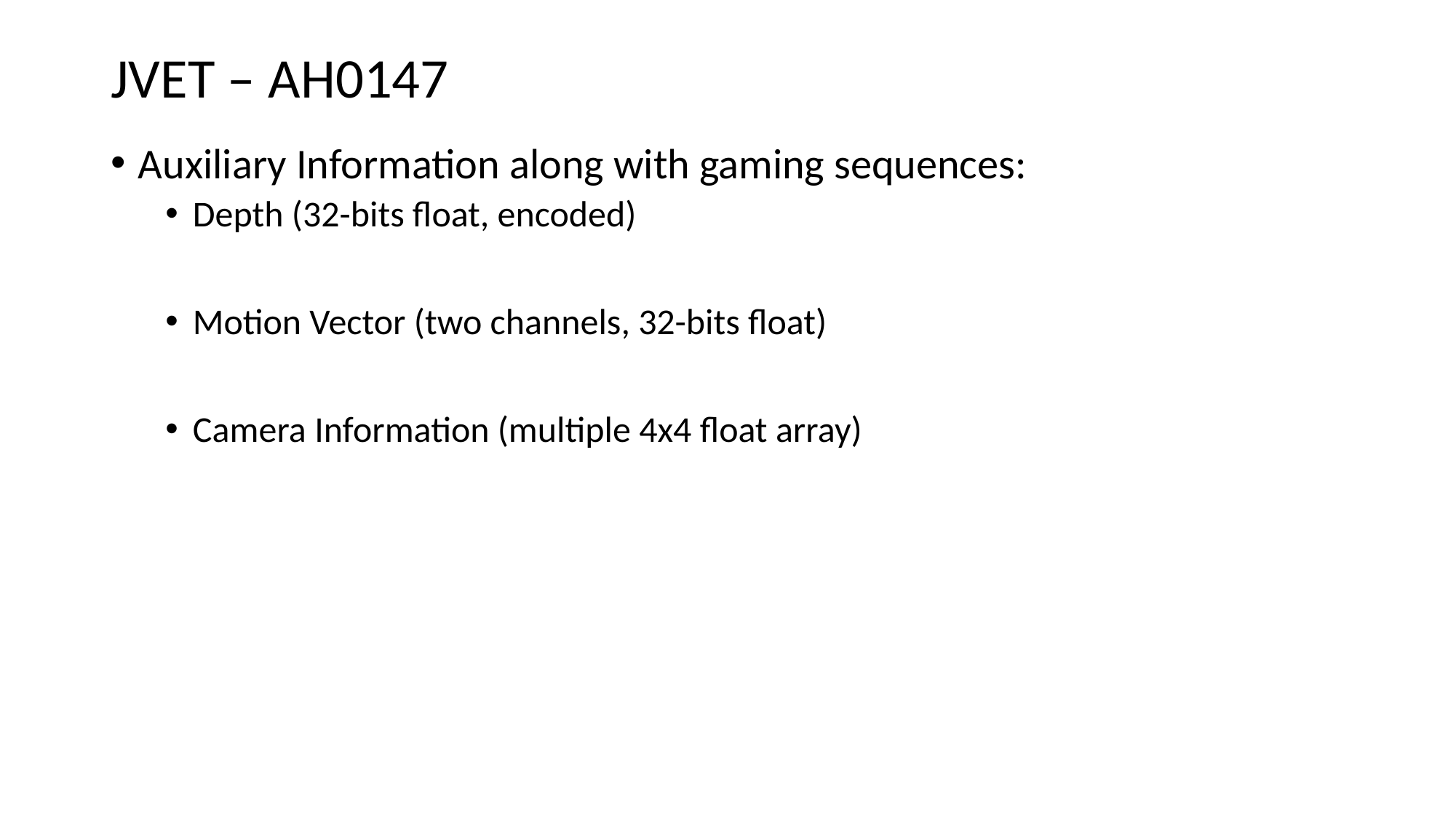

# JVET – AH0147
Auxiliary Information along with gaming sequences:
Depth (32-bits float, encoded)

Motion Vector (two channels, 32-bits float)

Camera Information (multiple 4x4 float array)